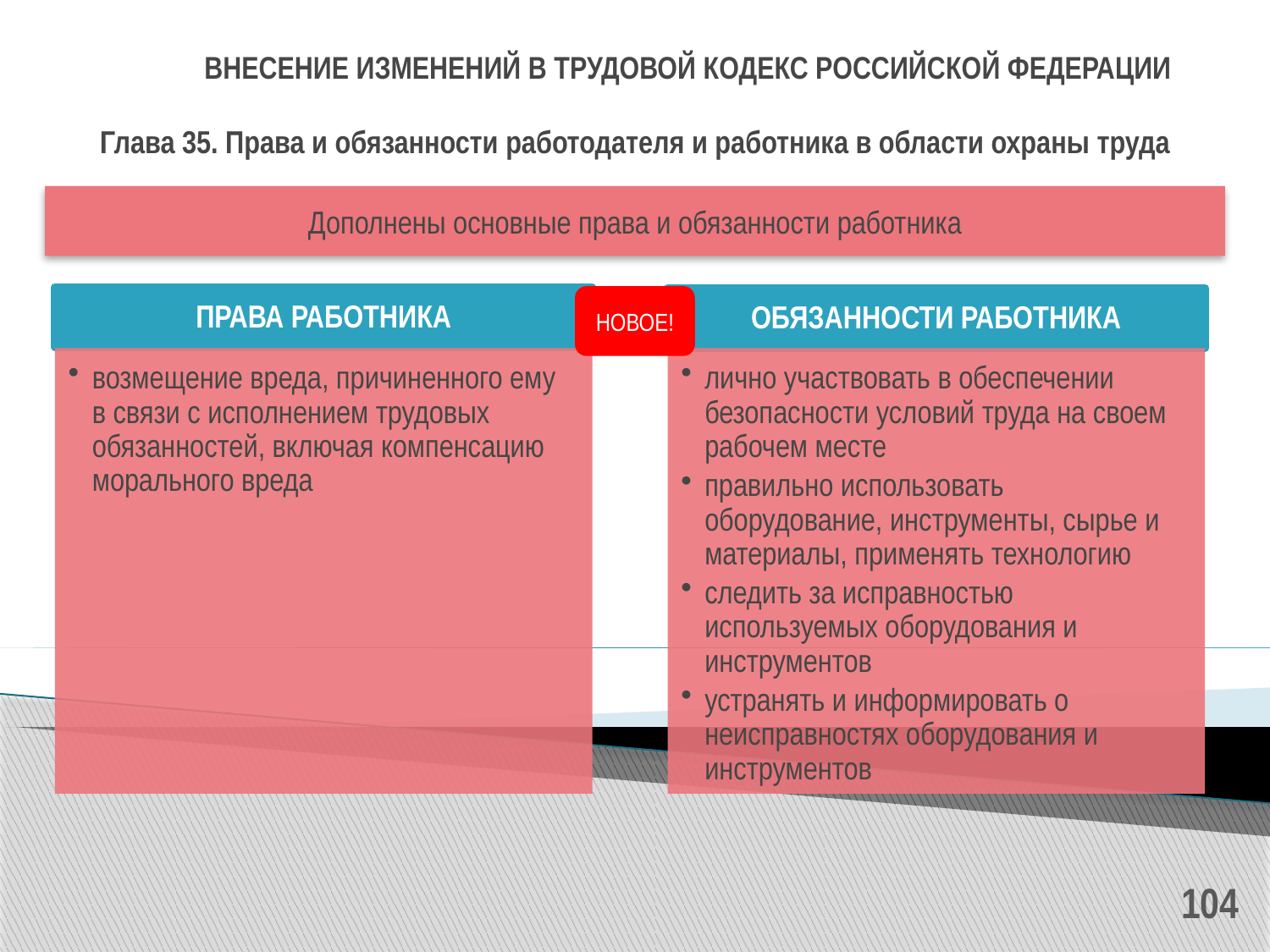

# ВНЕСЕНИЕ ИЗМЕНЕНИЙ В ТРУДОВОЙ КОДЕКС РОССИЙСКОЙ ФЕДЕРАЦИИ
Глава 35. Права и обязанности работодателя и работника в области охраны труда
Дополнены основные права и обязанности работника
ПРАВА РАБОТНИКА
возмещение вреда, причиненного ему в связи с исполнением трудовых обязанностей, включая компенсацию морального вреда
ОБЯЗАННОСТИ РАБОТНИКА
лично участвовать в обеспечении безопасности условий труда на своем рабочем месте
правильно использовать оборудование, инструменты, сырье и материалы, применять технологию
следить за исправностью используемых оборудования и инструментов
устранять и информировать о неисправностях оборудования и инструментов
НОВОЕ!
104